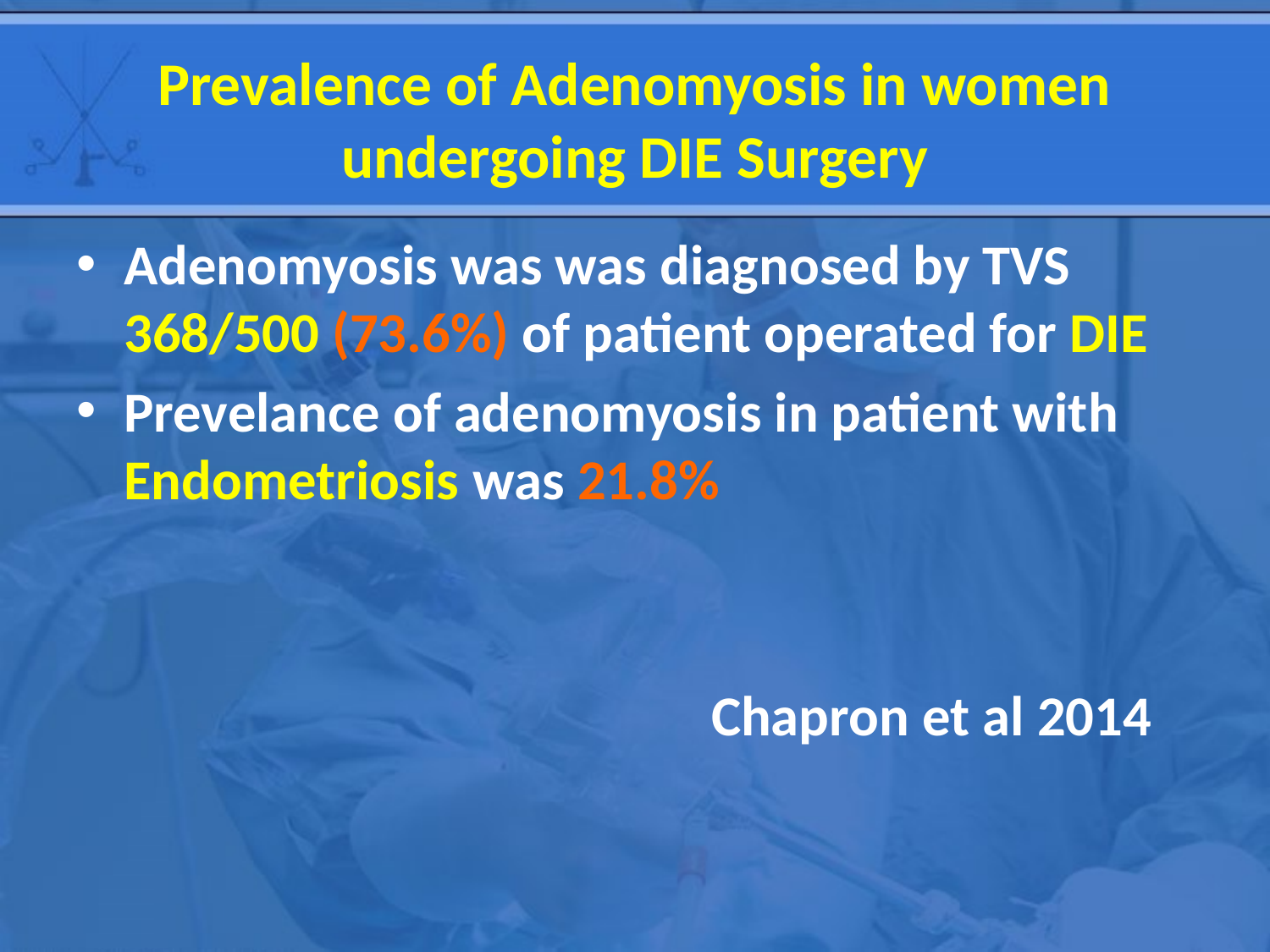

# Prevalence of Adenomyosis in women undergoing DIE Surgery
Adenomyosis was was diagnosed by TVS 368/500 (73.6%) of patient operated for DIE
Prevelance of adenomyosis in patient with Endometriosis was 21.8%

                                                  Chapron et al 2014